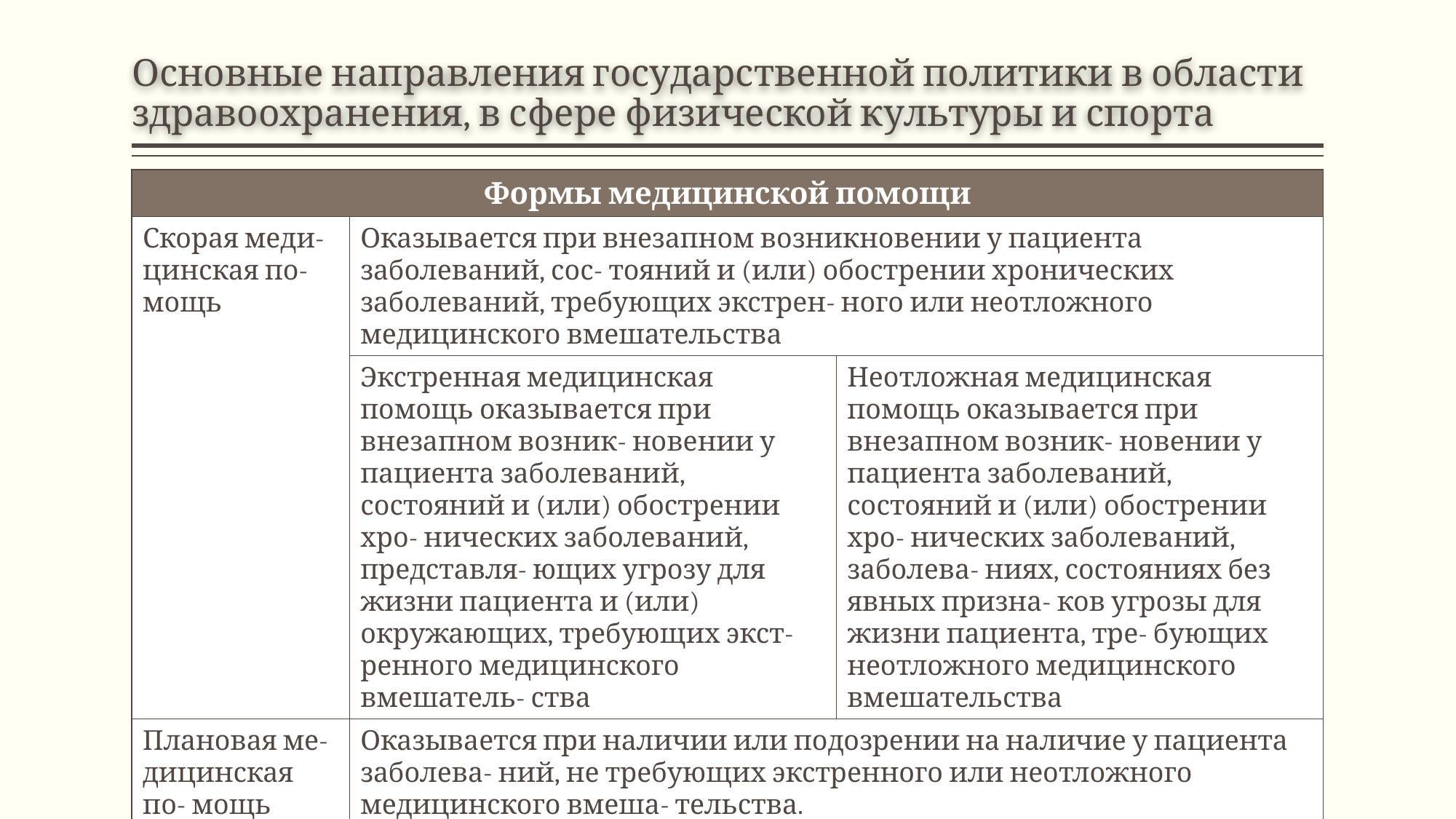

# Основные направления государственной политики в области здравоохранения, в сфере физической культуры и спорта
| Формы медицинской помощи |  |  |
| --- | --- | --- |
| Скорая меди- цинская по- мощь | Оказывается при внезапном возникновении у пациента заболеваний, сос- тояний и (или) обострении хронических заболеваний, требующих экстрен- ного или неотложного медицинского вмешательства |  |
|  | Экстренная медицинская помощь оказывается при внезапном возник- новении у пациента заболеваний, состояний и (или) обострении хро- нических заболеваний, представля- ющих угрозу для жизни пациента и (или) окружающих, требующих экст- ренного медицинского вмешатель- ства | Неотложная медицинская помощь оказывается при внезапном возник- новении у пациента заболеваний, состояний и (или) обострении хро- нических заболеваний, заболева- ниях, состояниях без явных призна- ков угрозы для жизни пациента, тре- бующих неотложного медицинского вмешательства |
| Плановая ме- дицинская по- мощь | Оказывается при наличии или подозрении на наличие у пациента заболева- ний, не требующих экстренного или неотложного медицинского вмеша- тельства. |  |